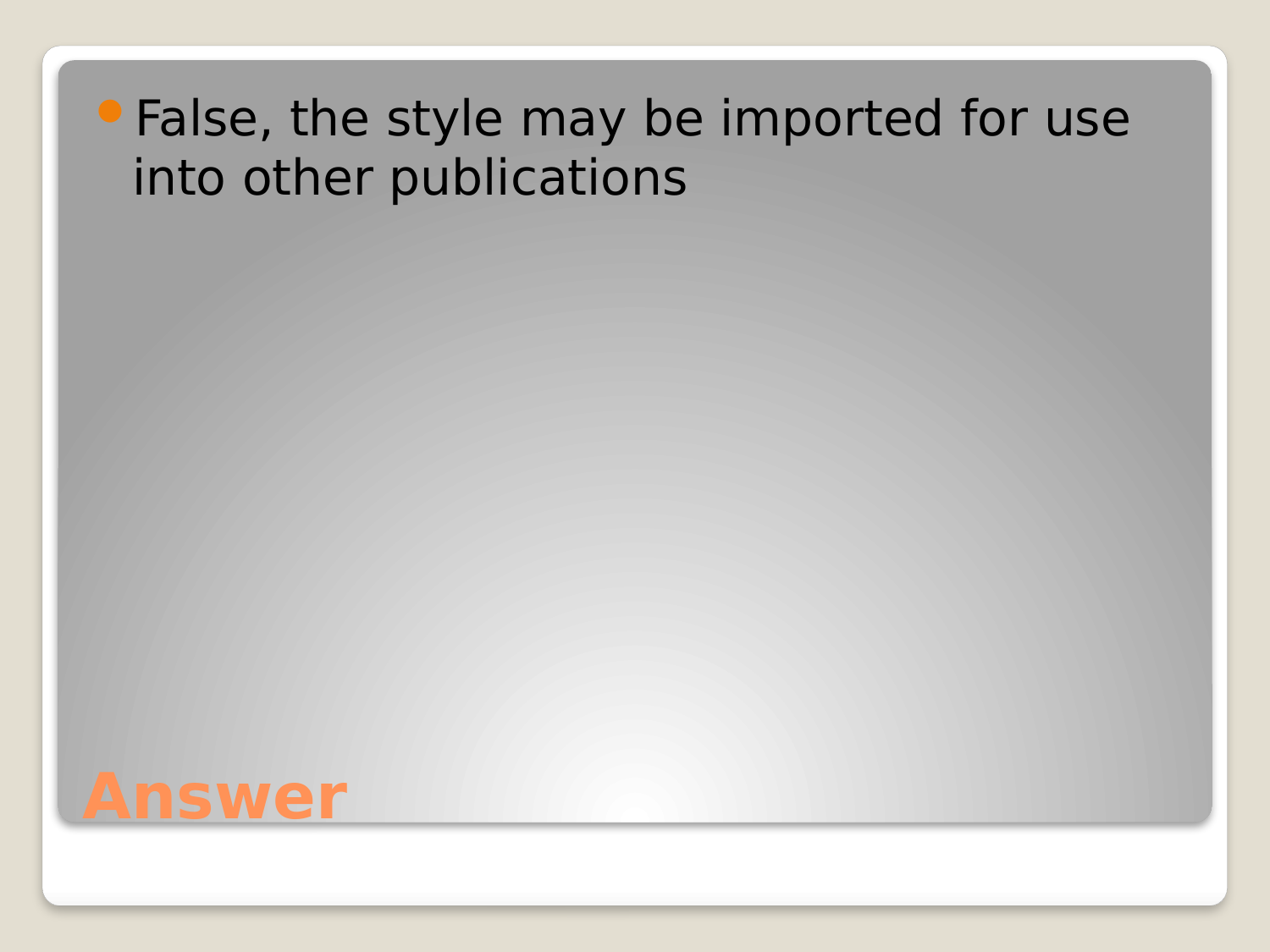

False, the style may be imported for use into other publications
# Answer